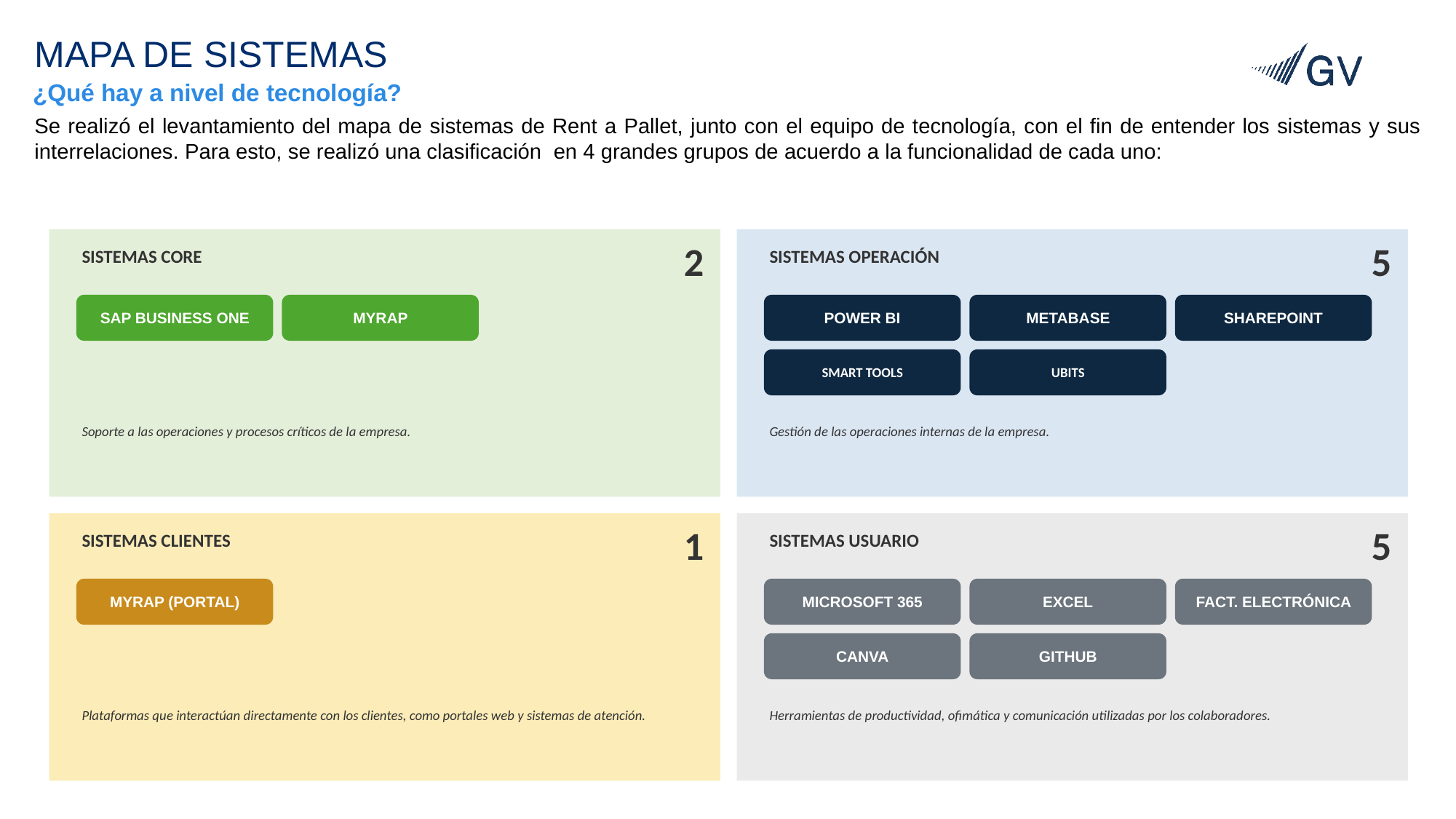

MAPA DE SISTEMAS
¿Qué hay a nivel de tecnología?
Se realizó el levantamiento del mapa de sistemas de Rent a Pallet, junto con el equipo de tecnología, con el fin de entender los sistemas y sus interrelaciones. Para esto, se realizó una clasificación  en 4 grandes grupos de acuerdo a la funcionalidad de cada uno:

2
5
SISTEMAS CORE
SISTEMAS OPERACIÓN

SAP BUSINESS ONE
MYRAP
POWER BI
METABASE
SHAREPOINT

SMART TOOLS

UBITS
Soporte a las operaciones y procesos críticos de la empresa.
Gestión de las operaciones internas de la empresa.

1
5
SISTEMAS CLIENTES
SISTEMAS USUARIO

MYRAP (PORTAL)
MICROSOFT 365
EXCEL
FACT. ELECTRÓNICA

CANVA
GITHUB
Plataformas que interactúan directamente con los clientes, como portales web y sistemas de atención.
Herramientas de productividad, ofimática y comunicación utilizadas por los colaboradores.